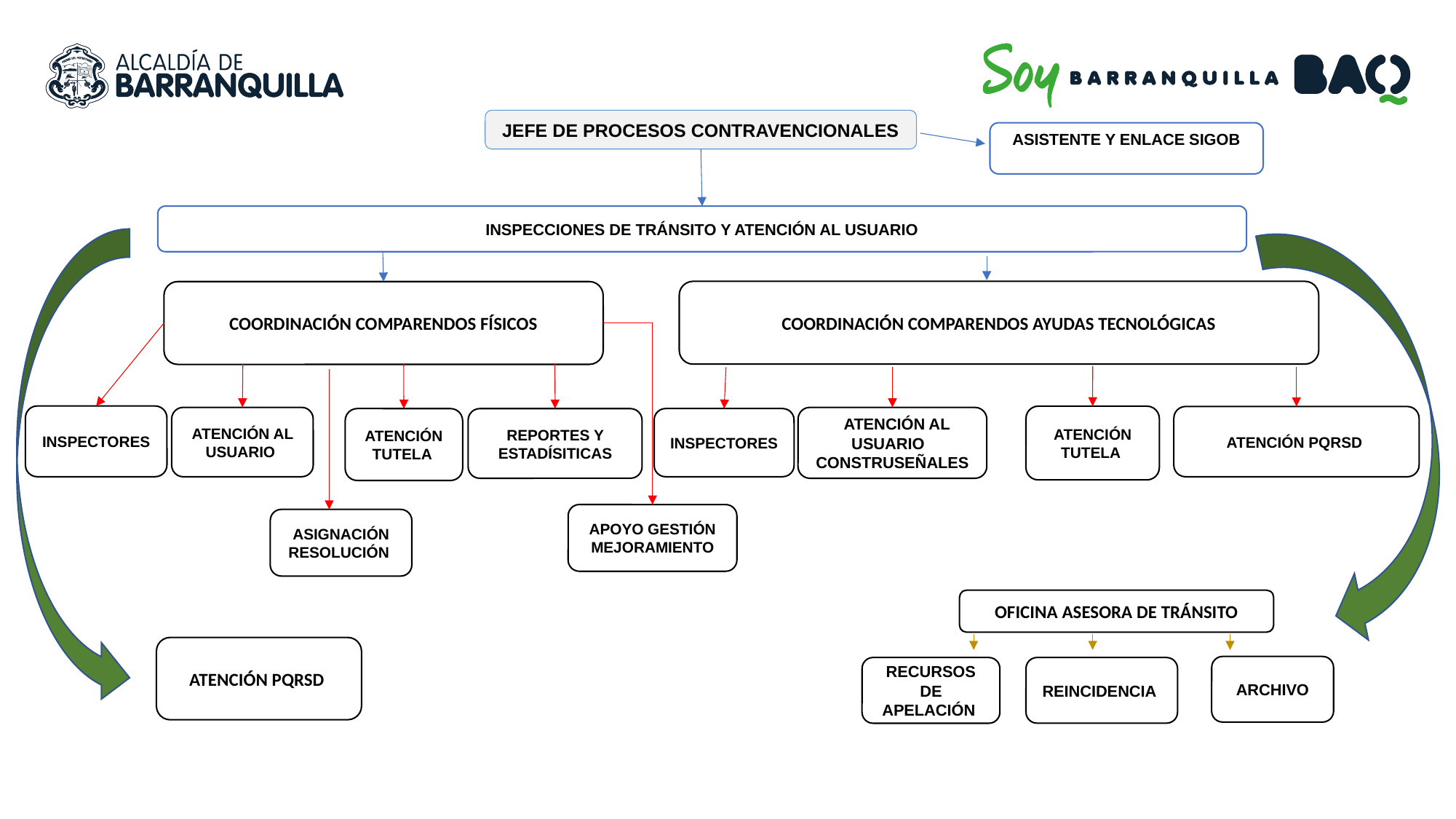

JEFE DE PROCESOS CONTRAVENCIONALES
ASISTENTE Y ENLACE SIGOB

INSPECCIONES DE TRÁNSITO Y ATENCIÓN AL USUARIO

COORDINACIÓN COMPARENDOS AYUDAS TECNOLÓGICAS
COORDINACIÓN COMPARENDOS FÍSICOS
INSPECTORES

ATENCIÓN TUTELA

ATENCIÓN PQRSD
ATENCIÓN AL USUARIO
  ATENCIÓN AL USUARIO   CONSTRUSEÑALES
INSPECTORES
REPORTES Y ESTADÍSITICAS

ATENCIÓN TUTELA

APOYO GESTIÓN MEJORAMIENTO
ASIGNACIÓN RESOLUCIÓN
OFICINA ASESORA DE TRÁNSITO
ATENCIÓN PQRSD
ARCHIVO
REINCIDENCIA
RECURSOS DE APELACIÓN